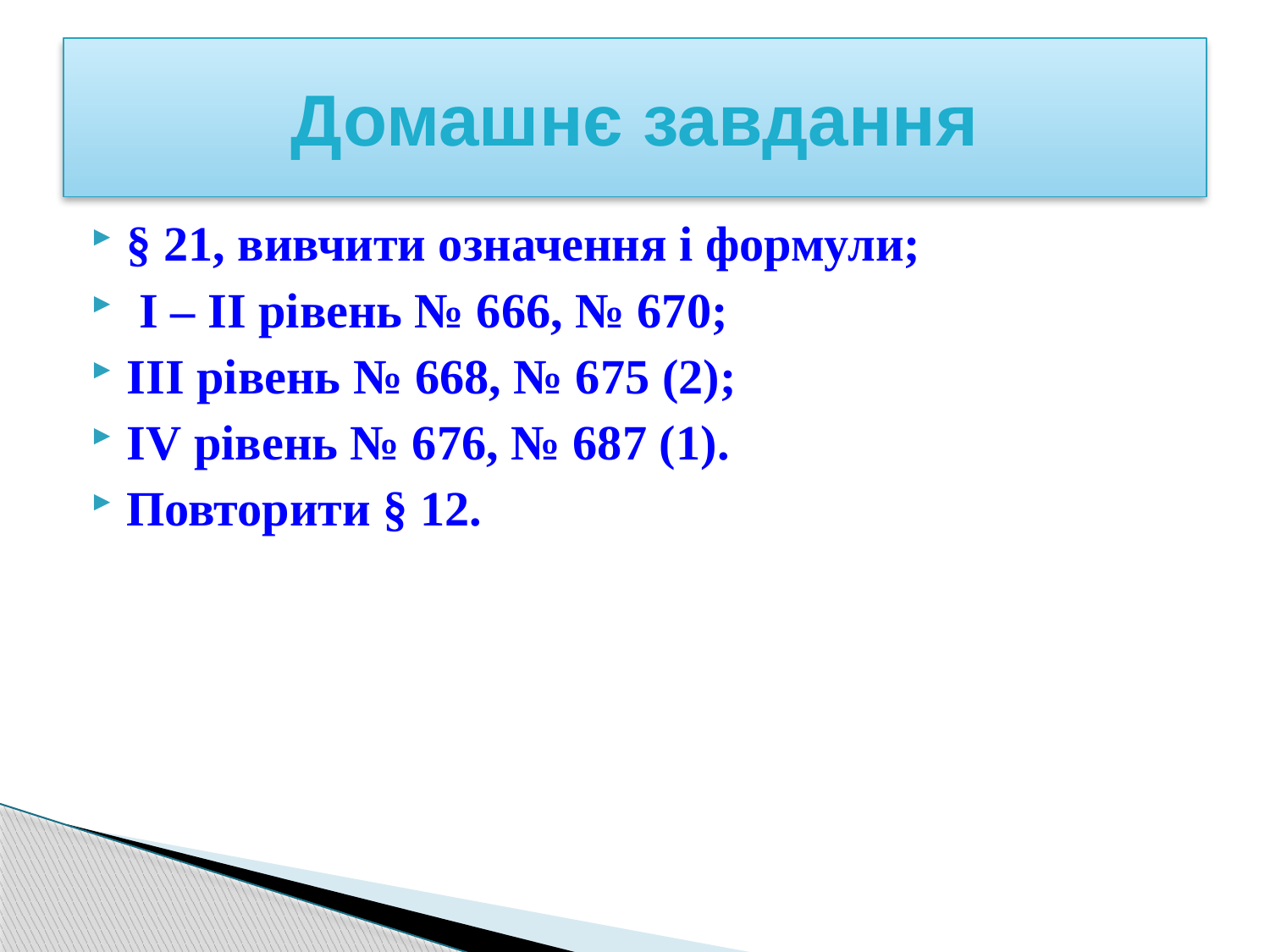

# Домашнє завдання
§ 21, вивчити означення і формули;
 І – ІІ рівень № 666, № 670;
ІІІ рівень № 668, № 675 (2);
IV рівень № 676, № 687 (1).
Повторити § 12.